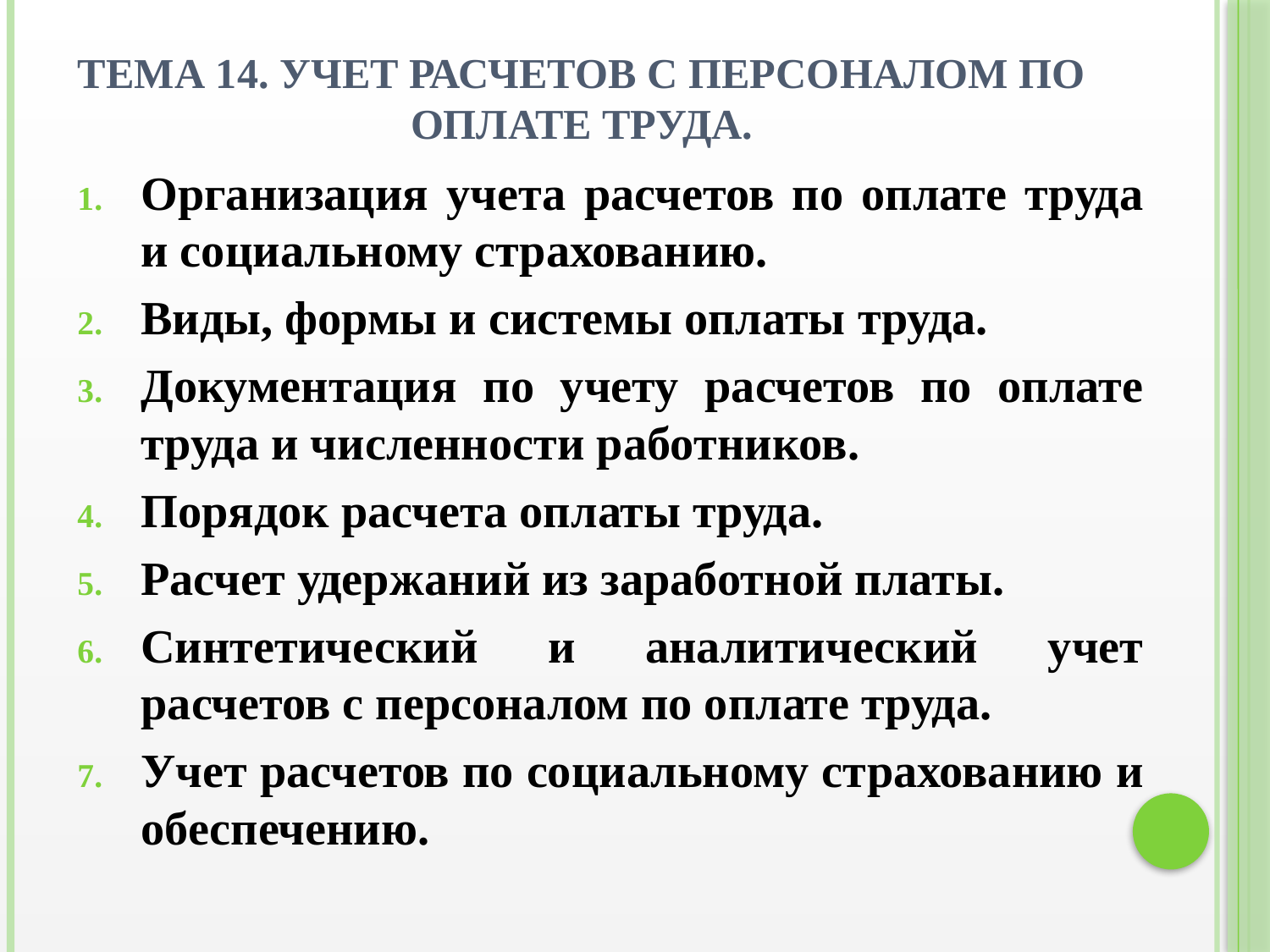

# Тема 14. УЧЕТ РАСЧЕТОВ С ПЕРСОНАЛОМ ПО ОПЛАТЕ ТРУДА.
Организация учета расчетов по оплате труда и социальному страхованию.
Виды, формы и системы оплаты труда.
Документация по учету расчетов по оплате труда и численности работников.
Порядок расчета оплаты труда.
Расчет удержаний из заработной платы.
Синтетический и аналитический учет расчетов с персоналом по оплате труда.
Учет расчетов по социальному страхованию и обеспечению.